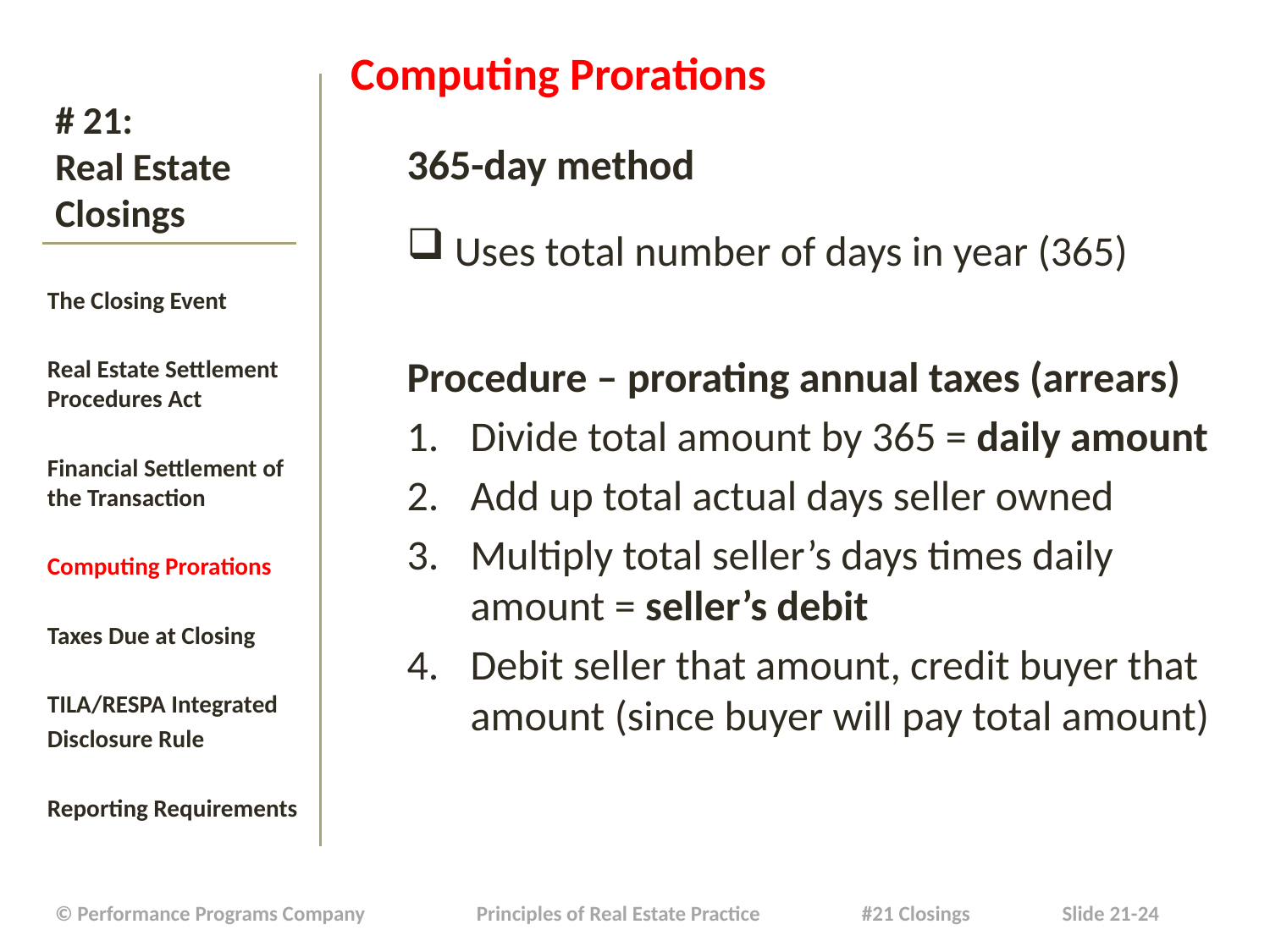

Computing Prorations

365-day method

Uses total number of days in year (365)

Procedure – prorating annual taxes (arrears)
Divide total amount by 365 = daily amount
Add up total actual days seller owned
Multiply total seller’s days times daily amount = seller’s debit
Debit seller that amount, credit buyer that amount (since buyer will pay total amount)
# # 21: Real Estate Closings

The Closing Event

Real Estate Settlement Procedures Act

Financial Settlement of the Transaction

Computing Prorations

Taxes Due at Closing

TILA/RESPA Integrated
Disclosure Rule

Reporting Requirements

| © Performance Programs Company Principles of Real Estate Practice #21 Closings Slide 21-24 |
| --- |